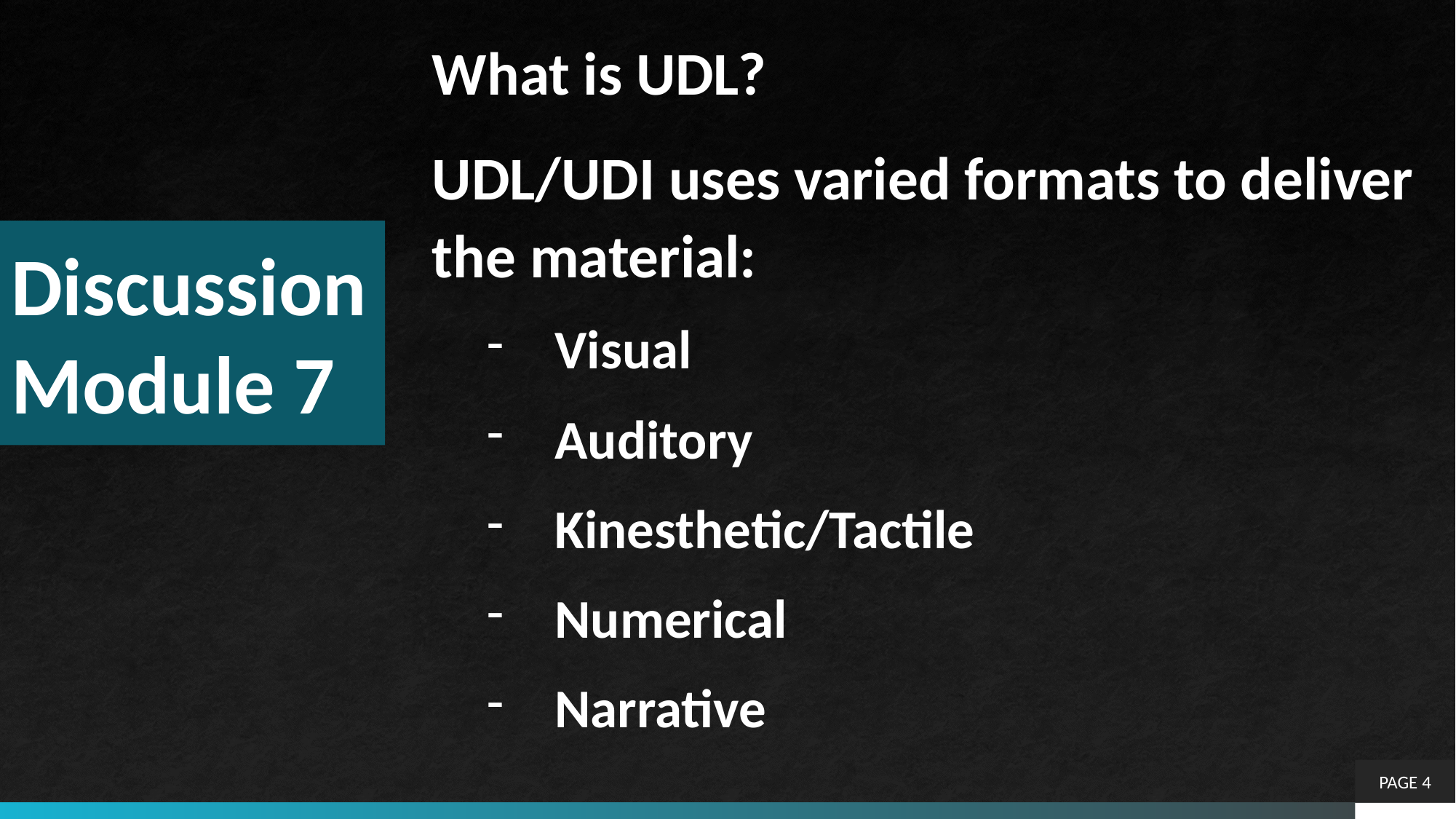

What is UDL?
UDL/UDI uses varied formats to deliver the material:
Visual
Auditory
Kinesthetic/Tactile
Numerical
Narrative

# Discussion Module 7
PAGE 4